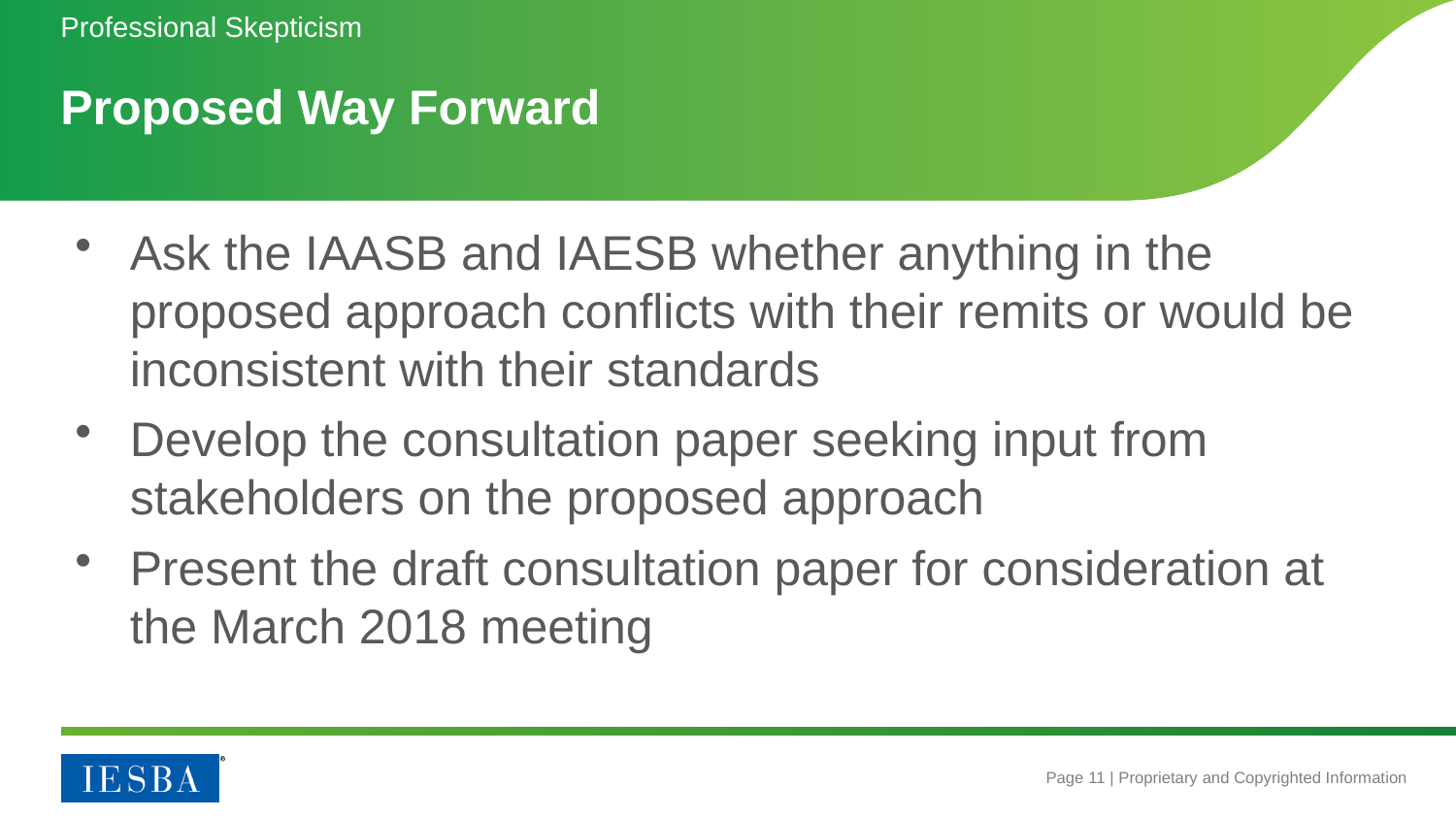

Professional Skepticism
# Proposed Way Forward
Ask the IAASB and IAESB whether anything in the proposed approach conflicts with their remits or would be inconsistent with their standards
Develop the consultation paper seeking input from stakeholders on the proposed approach
Present the draft consultation paper for consideration at the March 2018 meeting